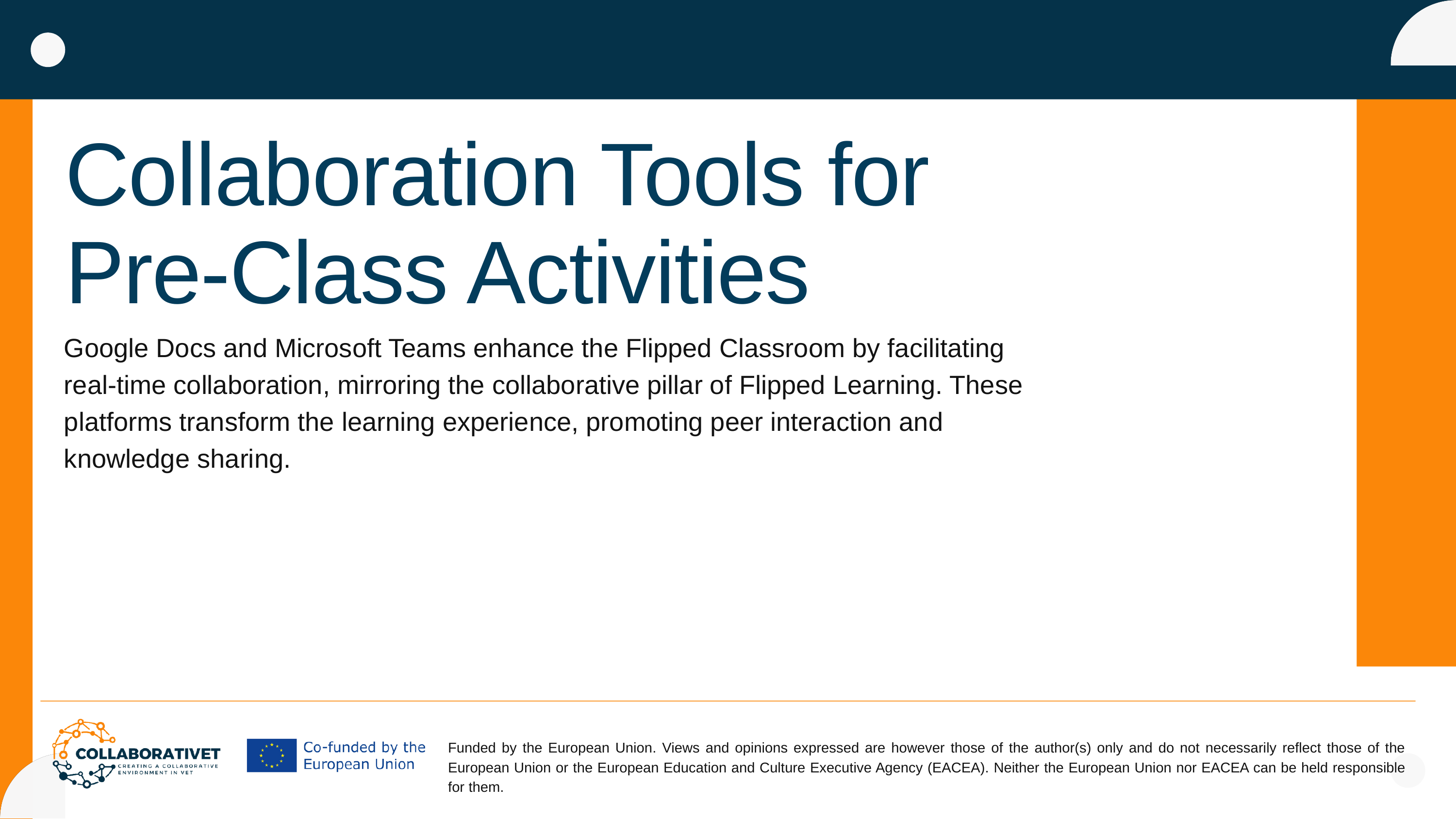

Collaboration Tools for Pre-Class Activities
Google Docs and Microsoft Teams enhance the Flipped Classroom by facilitating real-time collaboration, mirroring the collaborative pillar of Flipped Learning. These platforms transform the learning experience, promoting peer interaction and knowledge sharing.

Funded by the European Union. Views and opinions expressed are however those of the author(s) only and do not necessarily reflect those of the European Union or the European Education and Culture Executive Agency (EACEA). Neither the European Union nor EACEA can be held responsible for them.